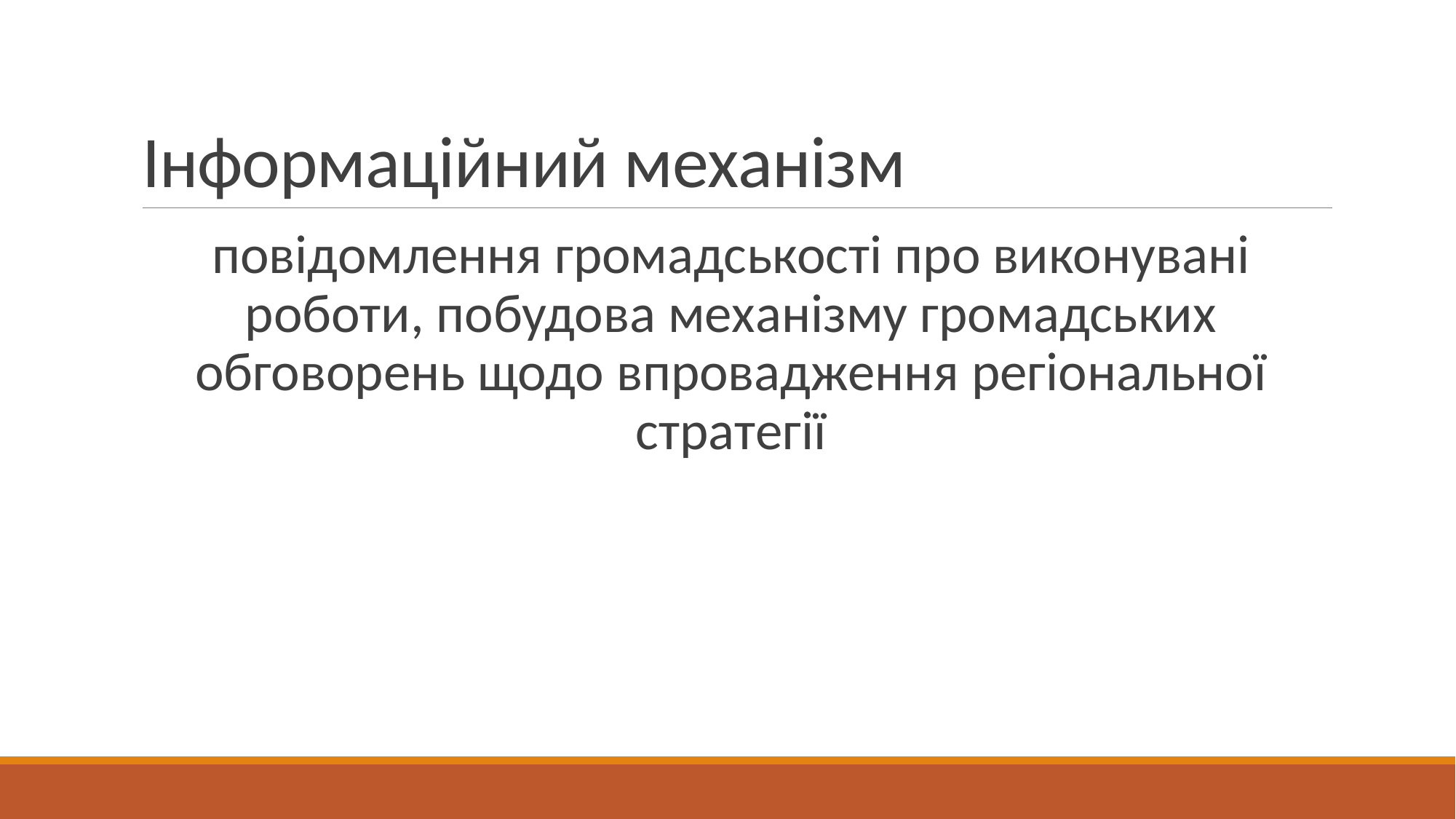

# Інформаційний механізм
повідомлення громадськості про виконувані роботи, побудова механізму громадських обговорень щодо впровадження регіональної стратегії